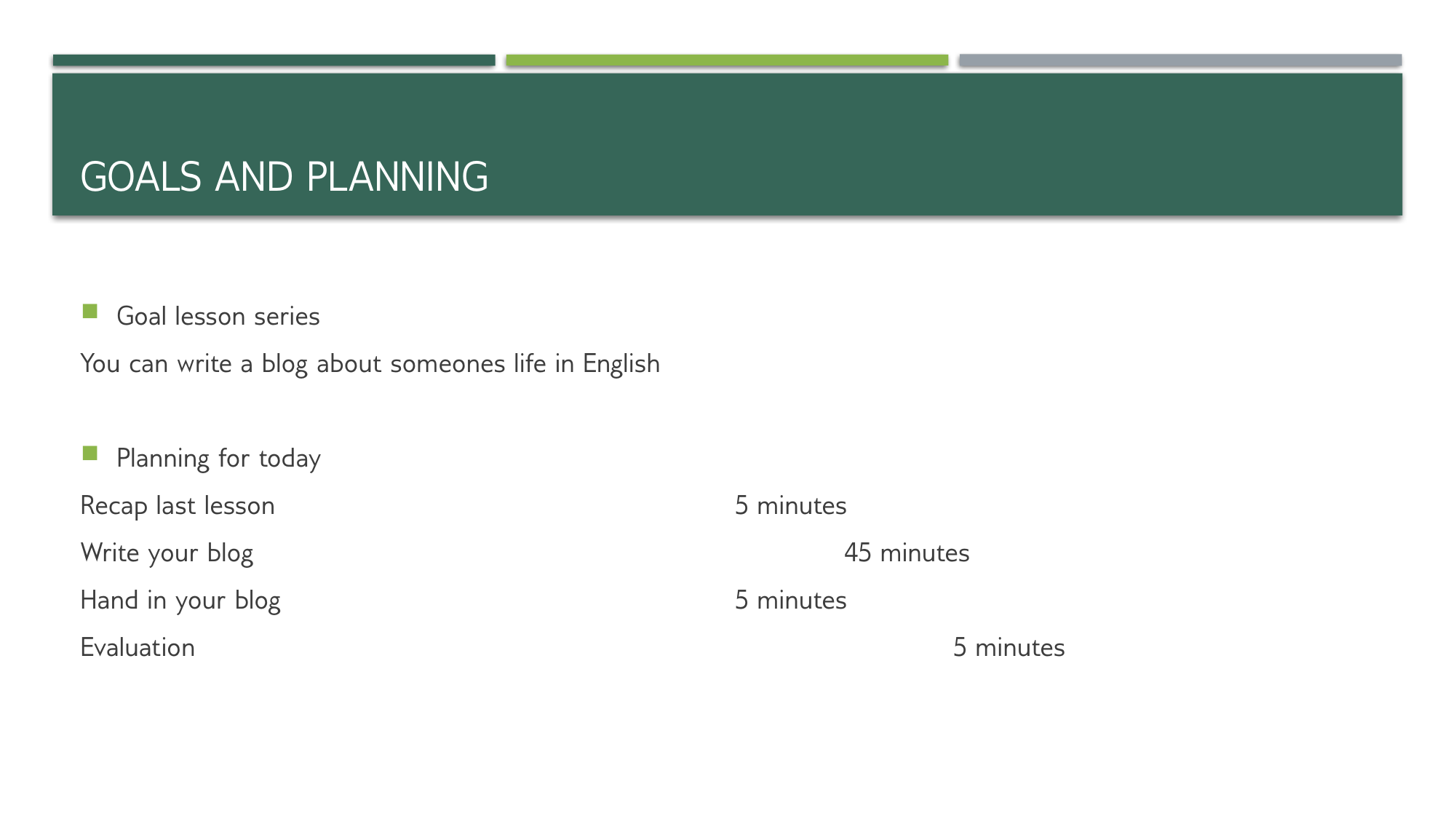

# Goals and planning
Goal lesson series
You can write a blog about someones life in English

Planning for today
Recap last lesson					5 minutes
Write your blog						45 minutes
Hand in your blog					5 minutes
Evaluation 							5 minutes